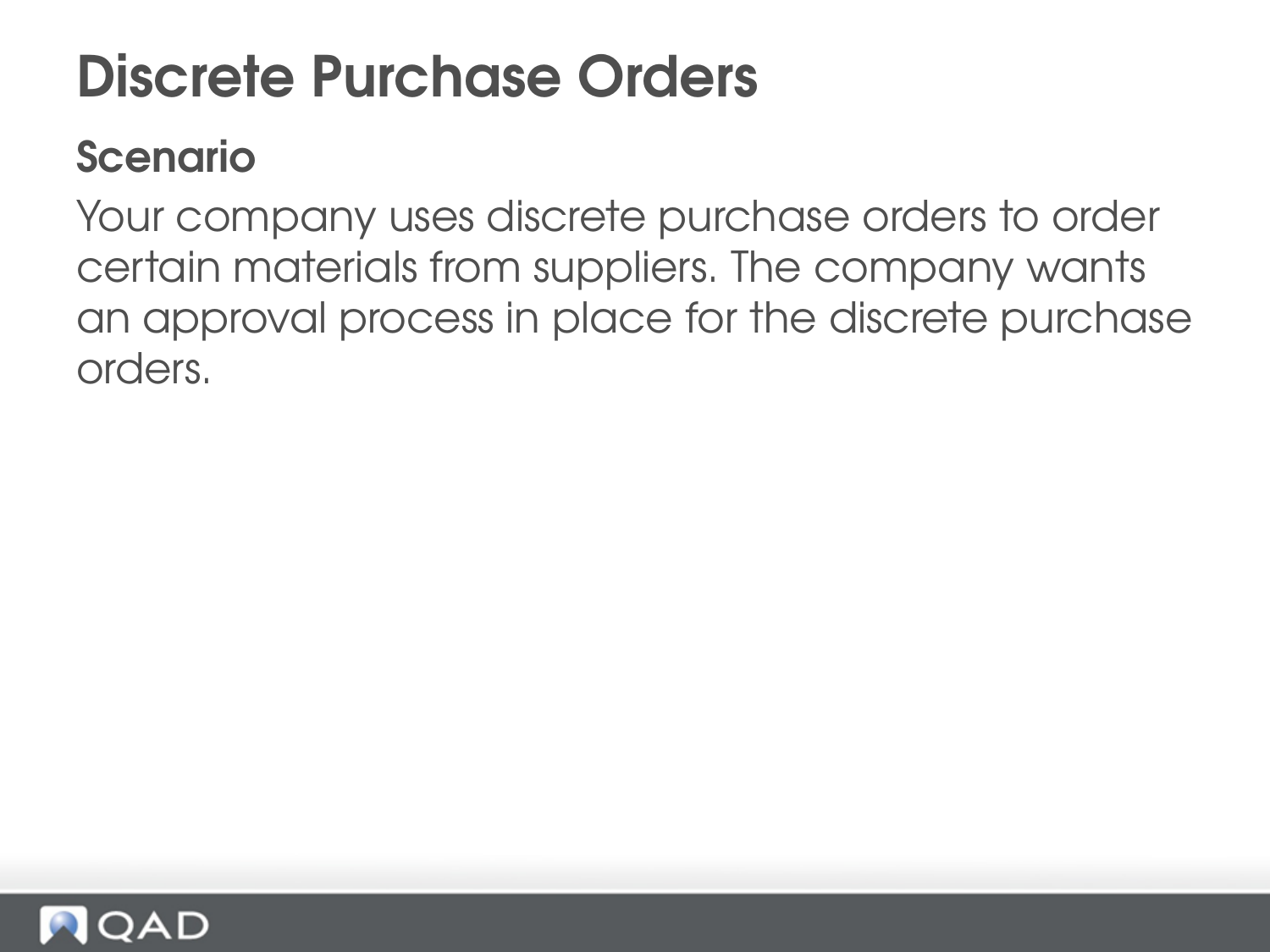

# Discrete Purchase Orders
Scenario
Your company uses discrete purchase orders to order certain materials from suppliers. The company wants an approval process in place for the discrete purchase orders.